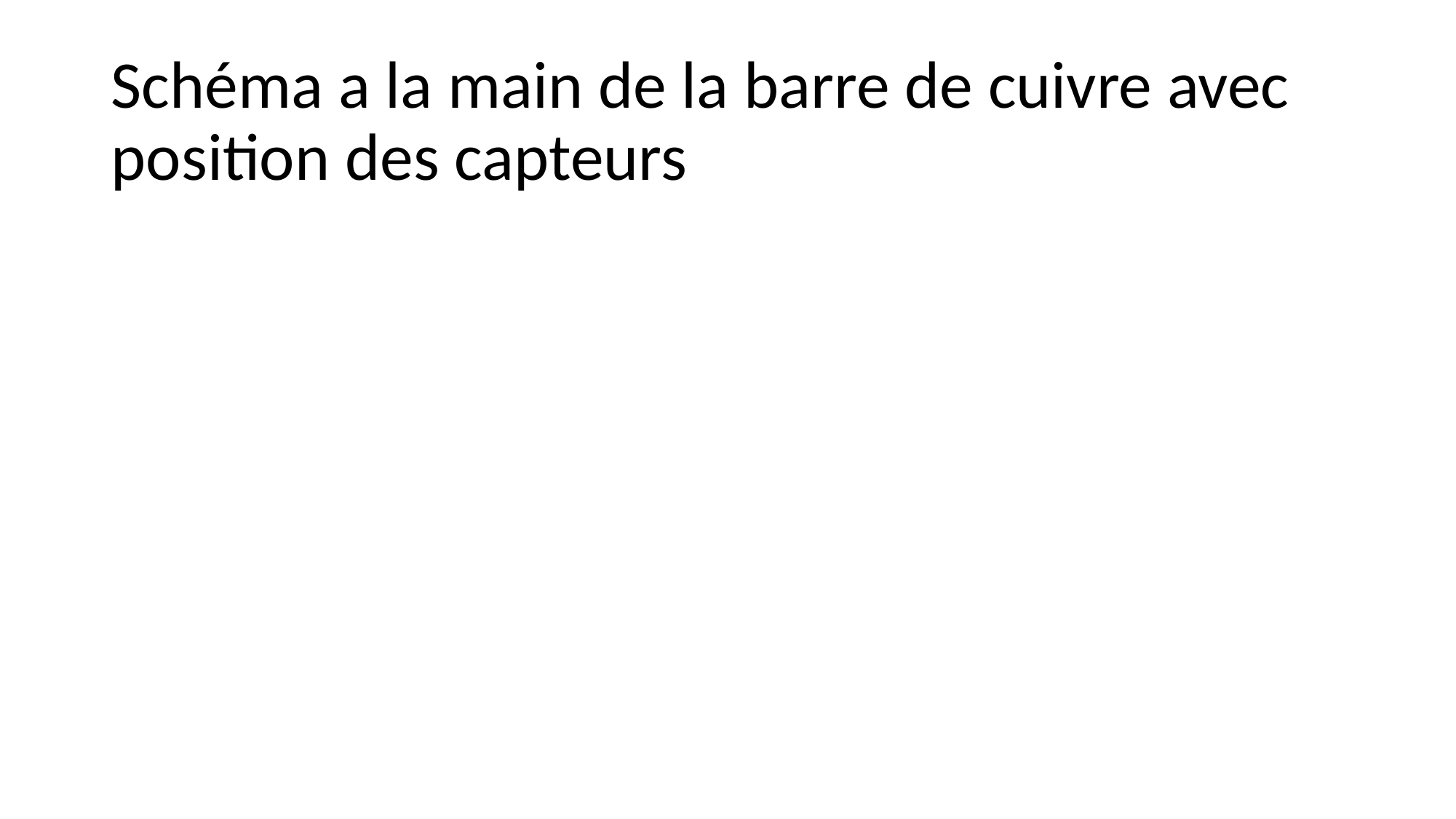

# Schéma a la main de la barre de cuivre avec position des capteurs